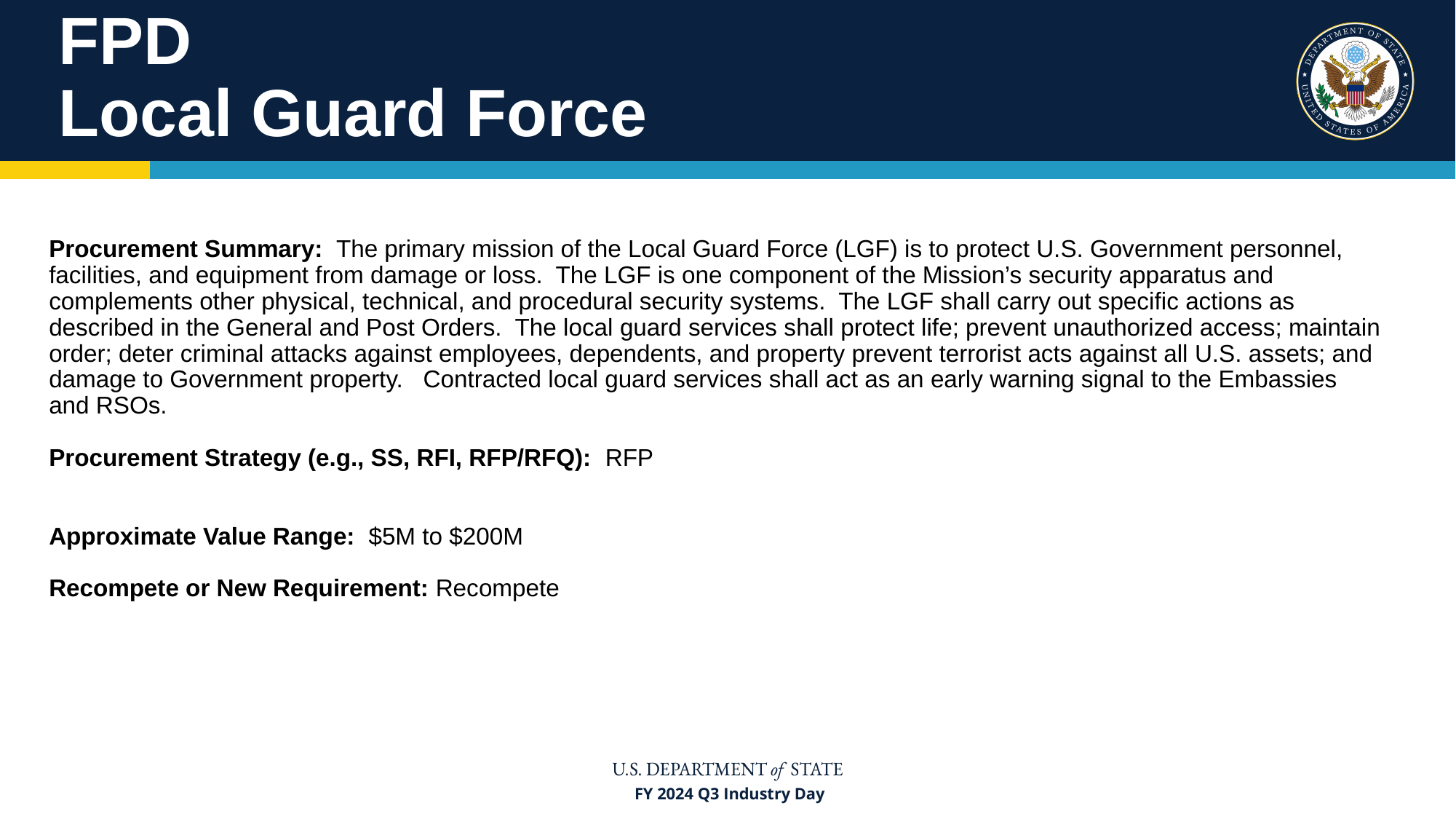

# FPD Local Guard Force
Procurement Summary:  The primary mission of the Local Guard Force (LGF) is to protect U.S. Government personnel, facilities, and equipment from damage or loss.  The LGF is one component of the Mission’s security apparatus and complements other physical, technical, and procedural security systems.  The LGF shall carry out specific actions as described in the General and Post Orders.  The local guard services shall protect life; prevent unauthorized access; maintain order; deter criminal attacks against employees, dependents, and property prevent terrorist acts against all U.S. assets; and damage to Government property.   Contracted local guard services shall act as an early warning signal to the Embassies and RSOs.

Procurement Strategy (e.g., SS, RFI, RFP/RFQ):  RFP

Approximate Value Range:  $5M to $200M
Recompete or New Requirement: Recompete